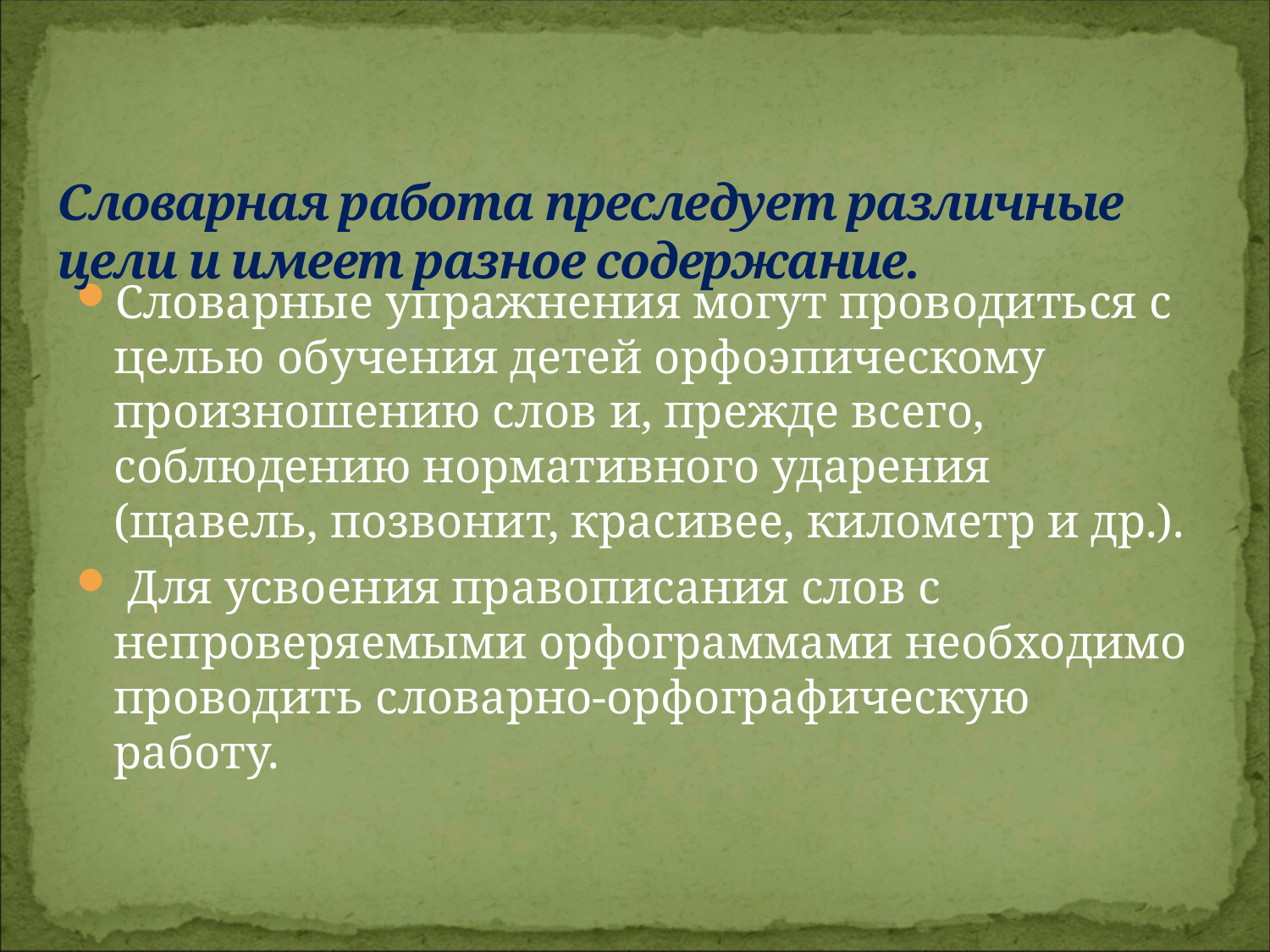

# Словарная работа преследует различные цели и имеет разное содержание.
Словарные упражнения могут проводиться с целью обучения детей орфоэпическому произношению слов и, прежде всего, соблюдению нормативного ударения (щавель, позвонит, красивее, километр и др.).
 Для усвоения правописания слов с непроверяемыми орфограммами необходимо проводить словарно-орфографическую работу.